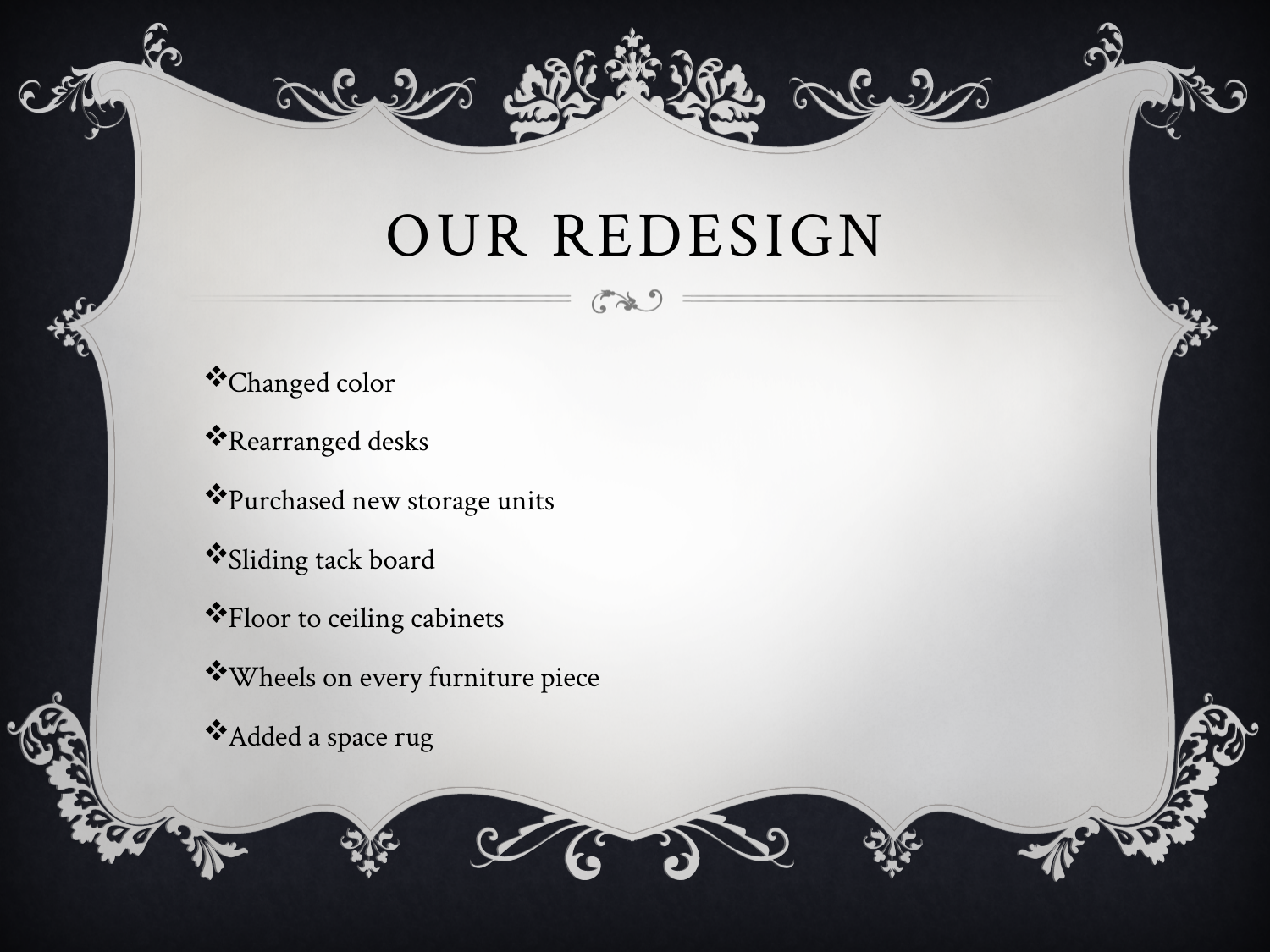

# Our redesign
Changed color
Rearranged desks
Purchased new storage units
Sliding tack board
Floor to ceiling cabinets
Wheels on every furniture piece
Added a space rug